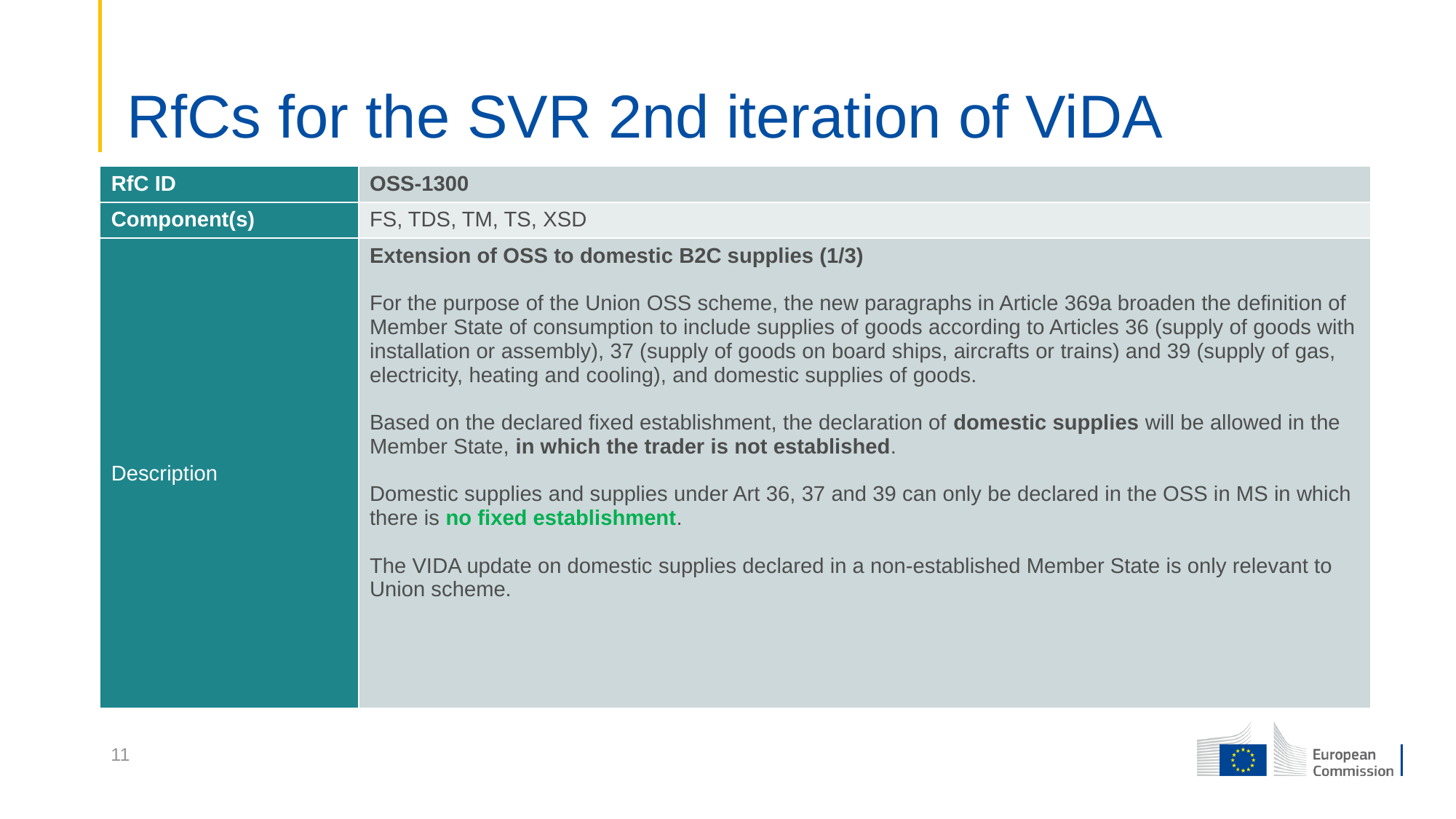

# RfCs for the SVR 2nd iteration of ViDA
| RfC ID | OSS-1300 |
| --- | --- |
| Component(s) | FS, TDS, TM, TS, XSD |
| Description | Extension of OSS to domestic B2C supplies (1/3) For the purpose of the Union OSS scheme, the new paragraphs in Article 369a broaden the definition of Member State of consumption to include supplies of goods according to Articles 36 (supply of goods with installation or assembly), 37 (supply of goods on board ships, aircrafts or trains) and 39 (supply of gas, electricity, heating and cooling), and domestic supplies of goods. Based on the declared fixed establishment, the declaration of domestic supplies will be allowed in the Member State, in which the trader is not established. Domestic supplies and supplies under Art 36, 37 and 39 can only be declared in the OSS in MS in which there is no fixed establishment. The VIDA update on domestic supplies declared in a non-established Member State is only relevant to Union scheme. |
11